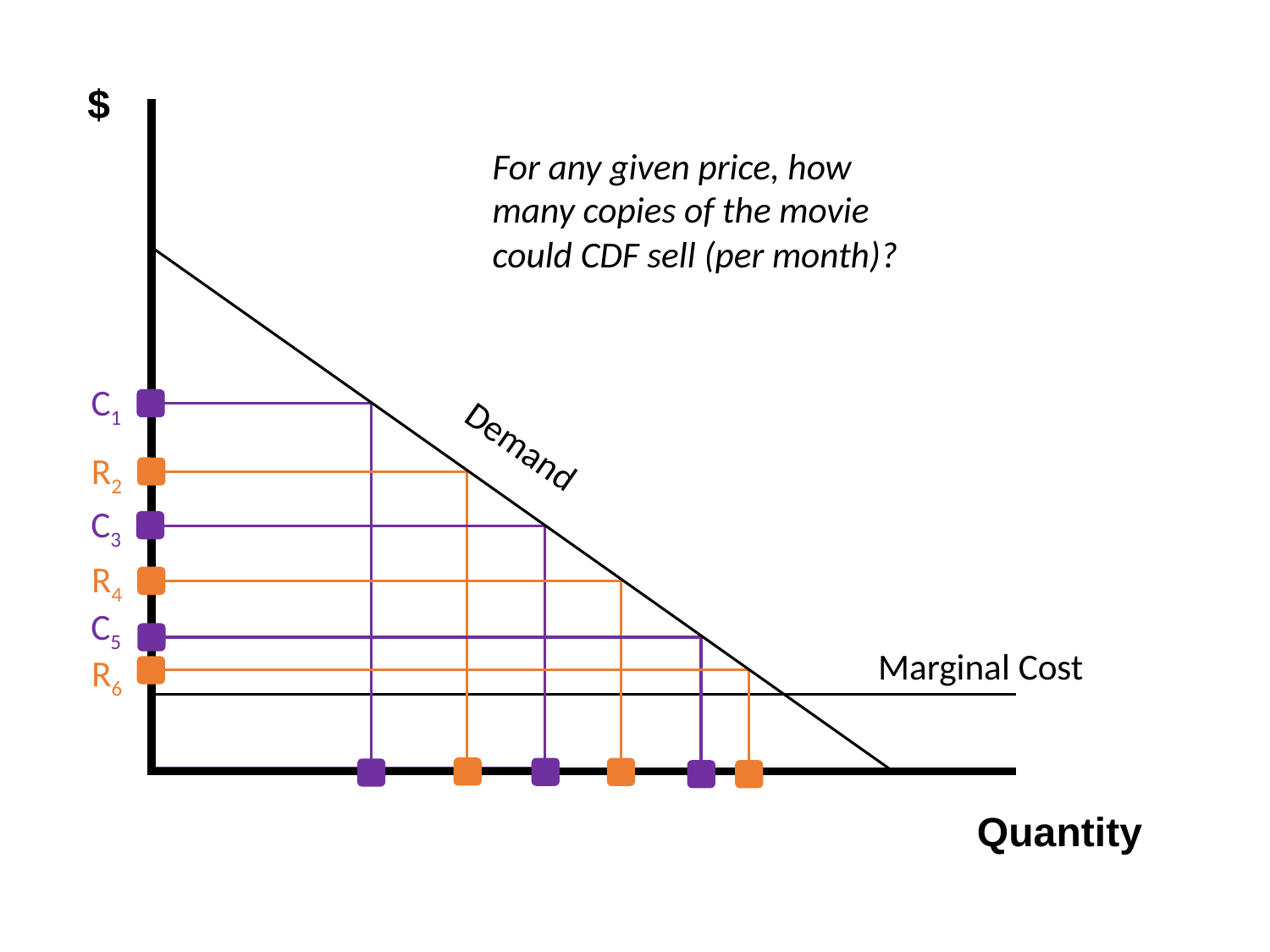

$
For any given price, how many copies of the movie could CDF sell (per month)?
C1

Demand
R2

C3

R4

C5

Marginal Cost

R6

Quantity